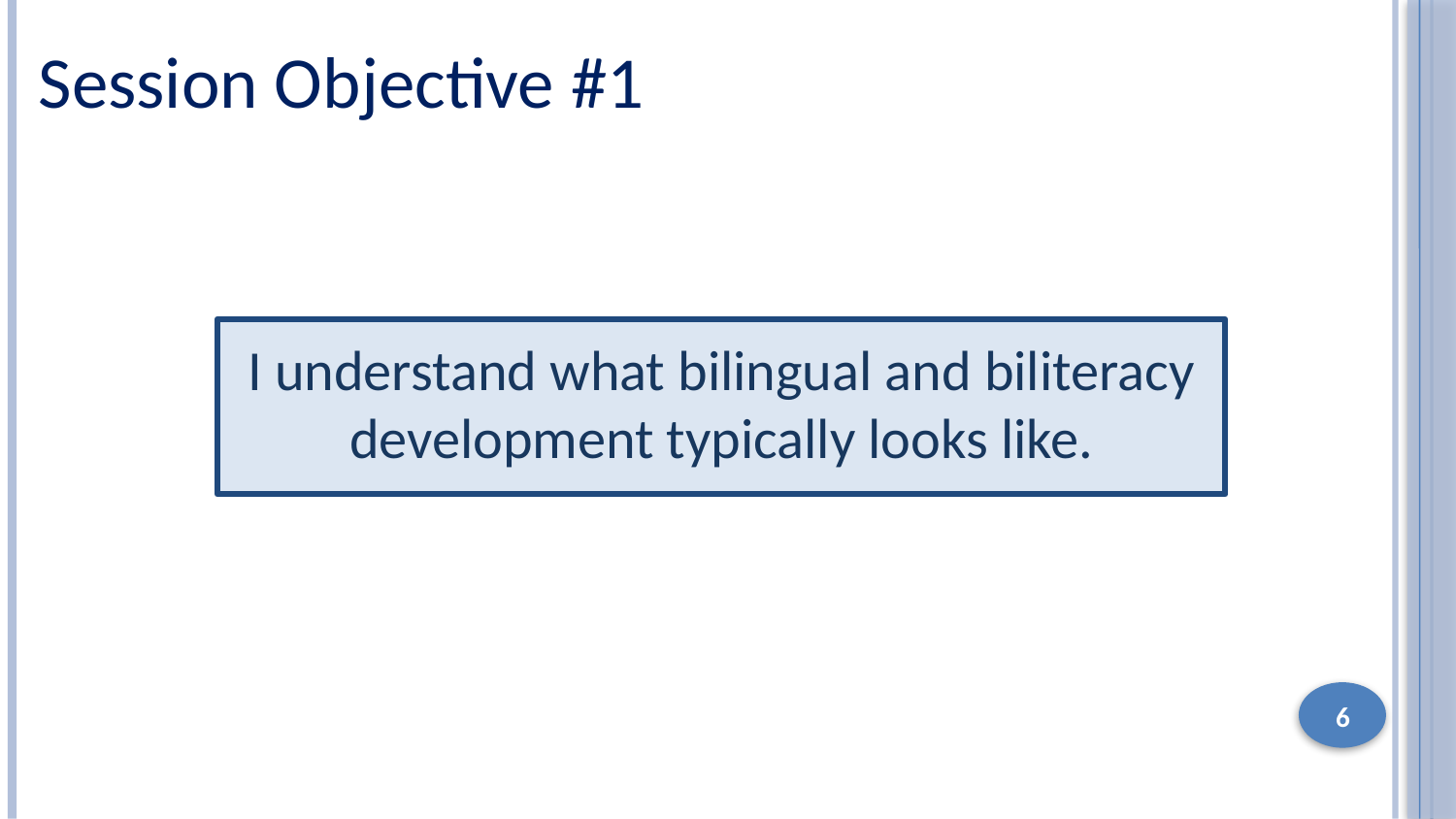

Session Objective #1
I understand what bilingual and biliteracy development typically looks like.

6